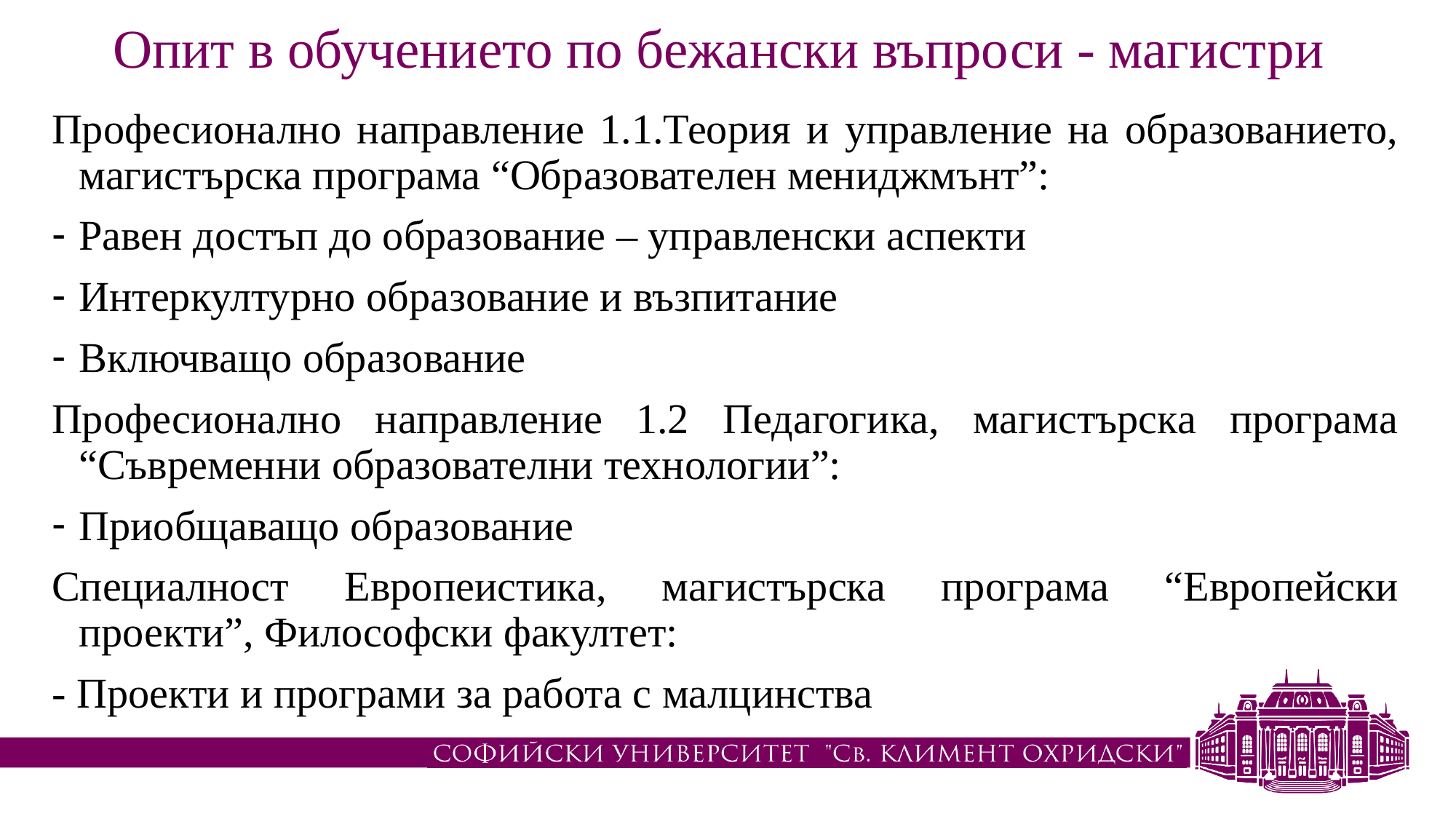

# Опит в обучението по бежански въпроси - магистри
Професионално направление 1.1.Теория и управление на образованието, магистърска програма “Образователен мениджмънт”:
Равен достъп до образование – управленски аспекти
Интеркултурно образование и възпитание
Включващо образование
Професионално направление 1.2 Педагогика, магистърска програма “Съвременни образователни технологии”:
Приобщаващо образование
Специалност Европеистика, магистърска програма “Европейски проекти”, Философски факултет:
- Проекти и програми за работа с малцинства